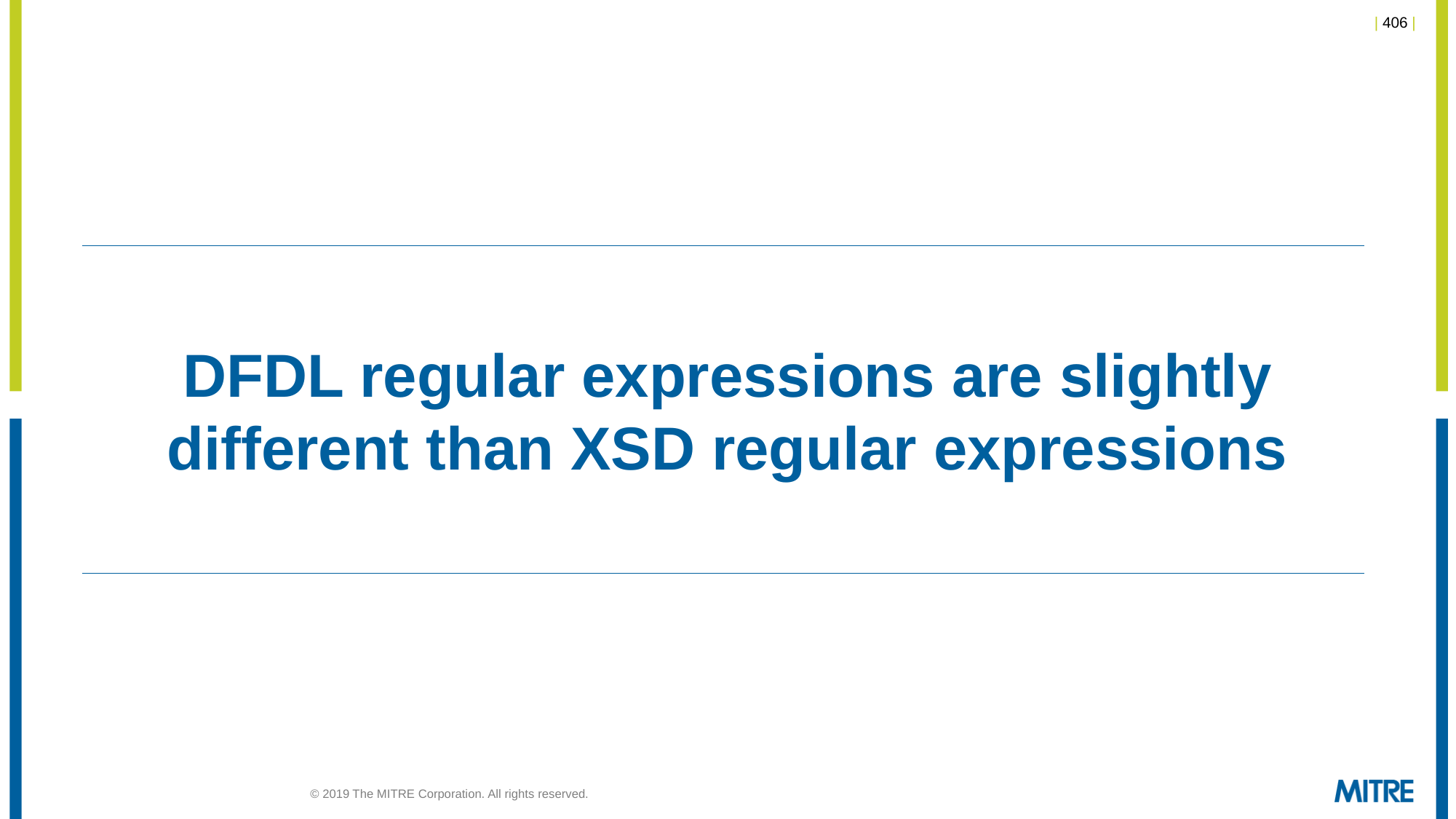

# DFDL regular expressions are slightly different than XSD regular expressions
© 2019 The MITRE Corporation. All rights reserved.